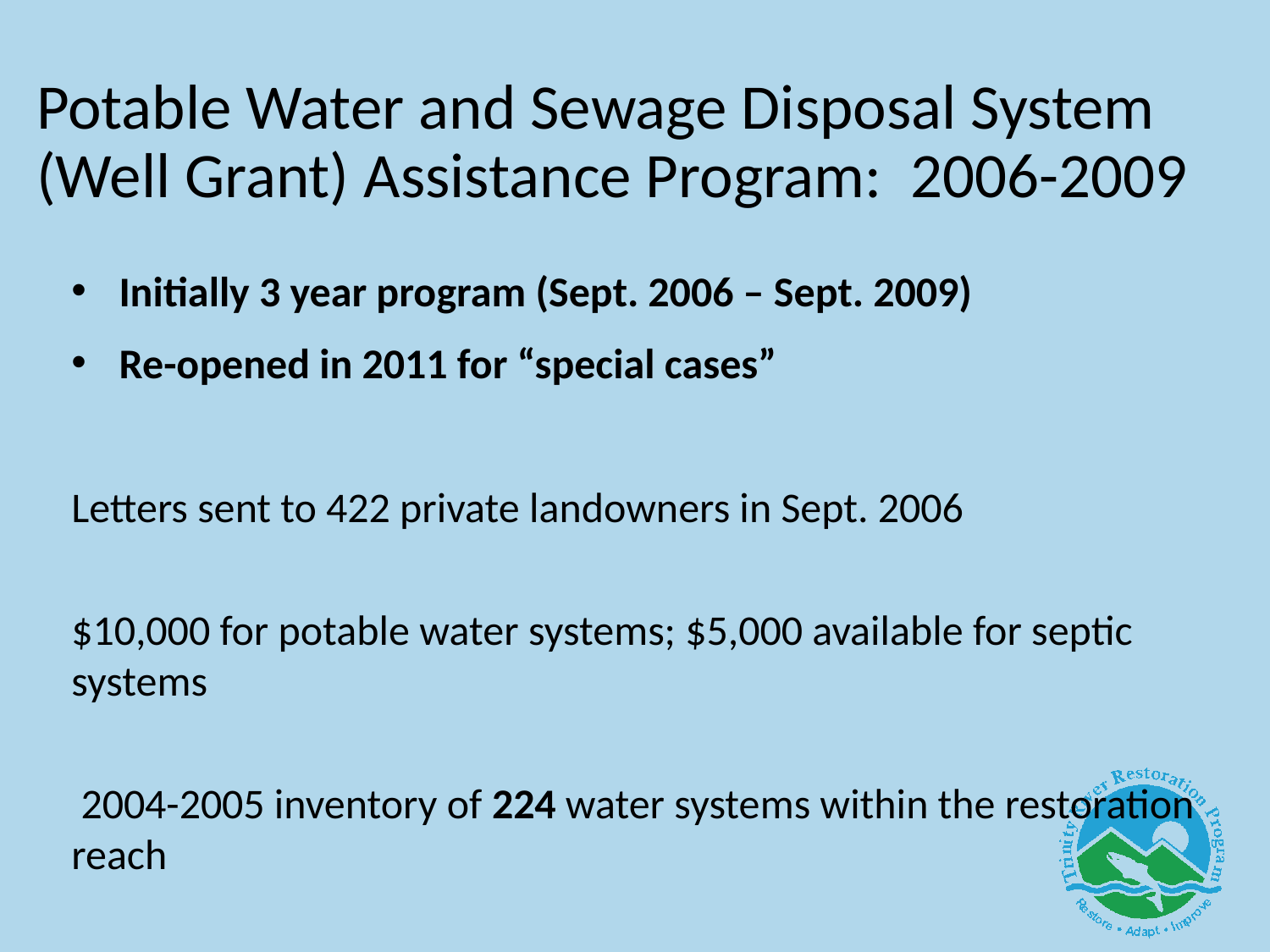

# Potable Water and Sewage Disposal System (Well Grant) Assistance Program:  2006-2009
Initially 3 year program (Sept. 2006 – Sept. 2009)
Re-opened in 2011 for “special cases”

Letters sent to 422 private landowners in Sept. 2006
$10,000 for potable water systems; $5,000 available for septic systems
 2004-2005 inventory of 224 water systems within the restoration reach